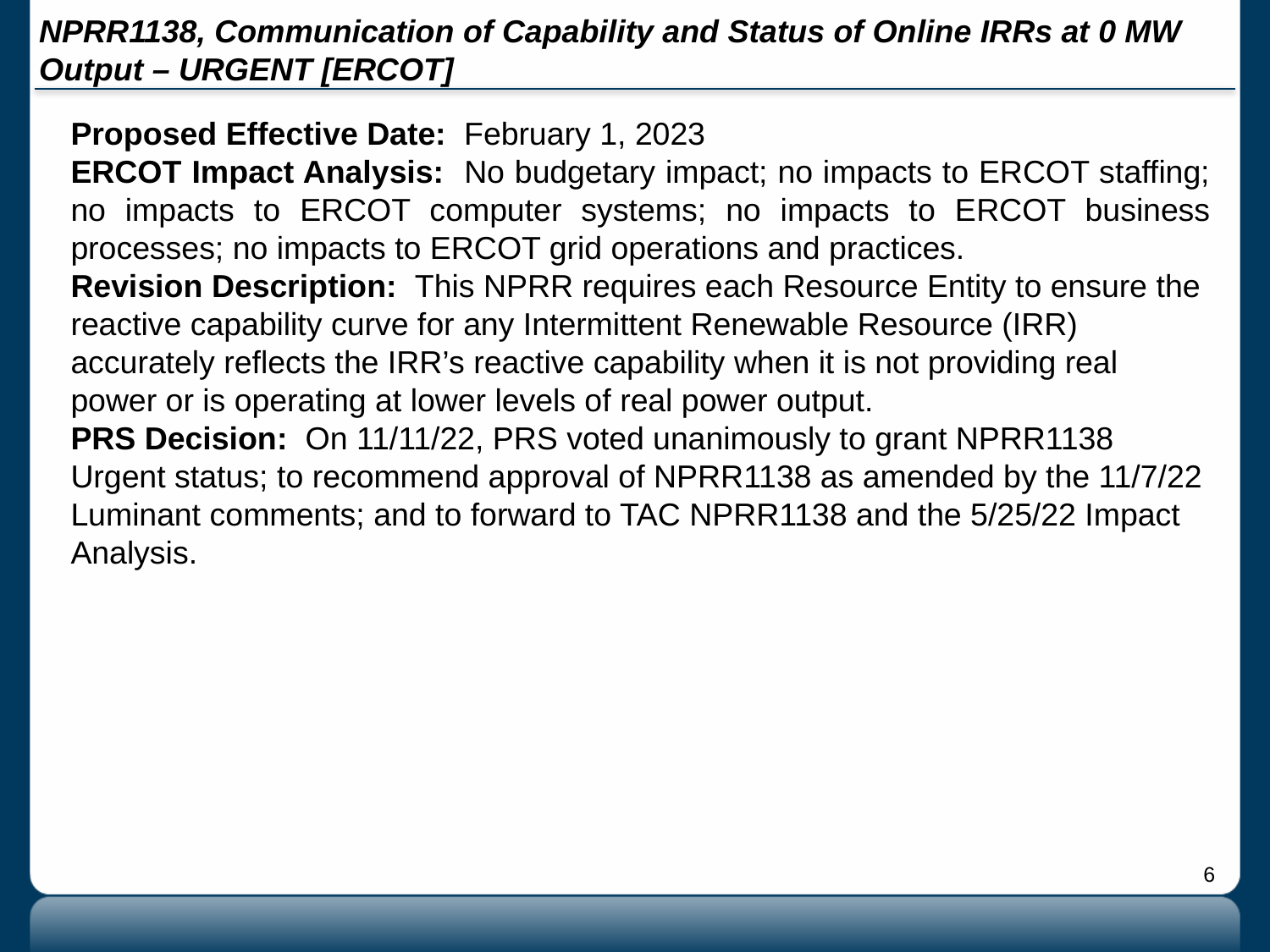

# NPRR1138, Communication of Capability and Status of Online IRRs at 0 MW Output – URGENT [ERCOT]
Proposed Effective Date:  February 1, 2023
ERCOT Impact Analysis:  No budgetary impact; no impacts to ERCOT staffing; no impacts to ERCOT computer systems; no impacts to ERCOT business processes; no impacts to ERCOT grid operations and practices.
Revision Description:  This NPRR requires each Resource Entity to ensure the reactive capability curve for any Intermittent Renewable Resource (IRR) accurately reflects the IRR’s reactive capability when it is not providing real power or is operating at lower levels of real power output.
PRS Decision:  On 11/11/22, PRS voted unanimously to grant NPRR1138 Urgent status; to recommend approval of NPRR1138 as amended by the 11/7/22 Luminant comments; and to forward to TAC NPRR1138 and the 5/25/22 Impact Analysis.